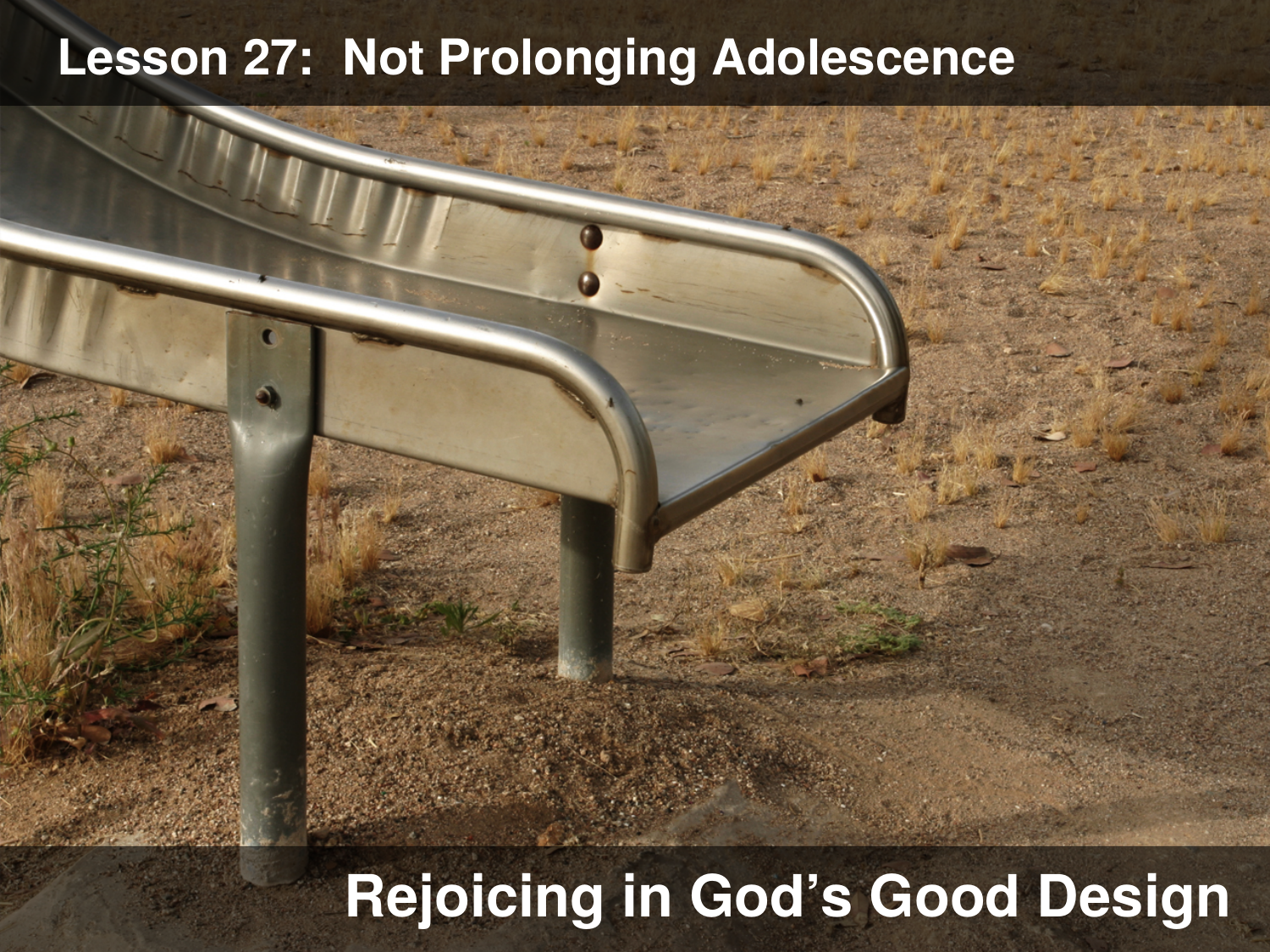

Lesson 27:  Not Prolonging Adolescence
Rejoicing in God’s Good Design